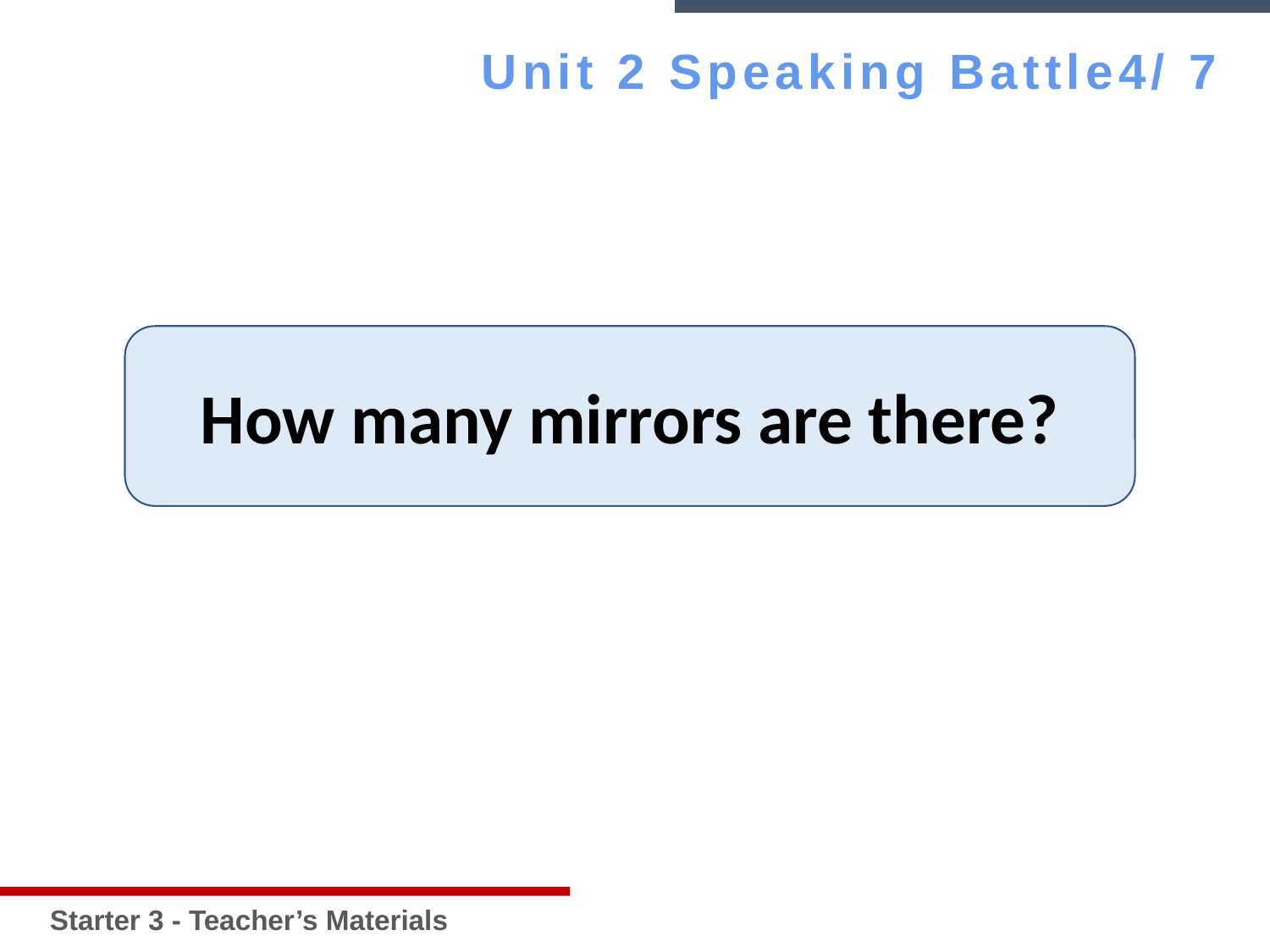

Starter 3 - Teacher’s Materials
Unit 2 Speaking Battle4/ 7
How many mirrors are there?